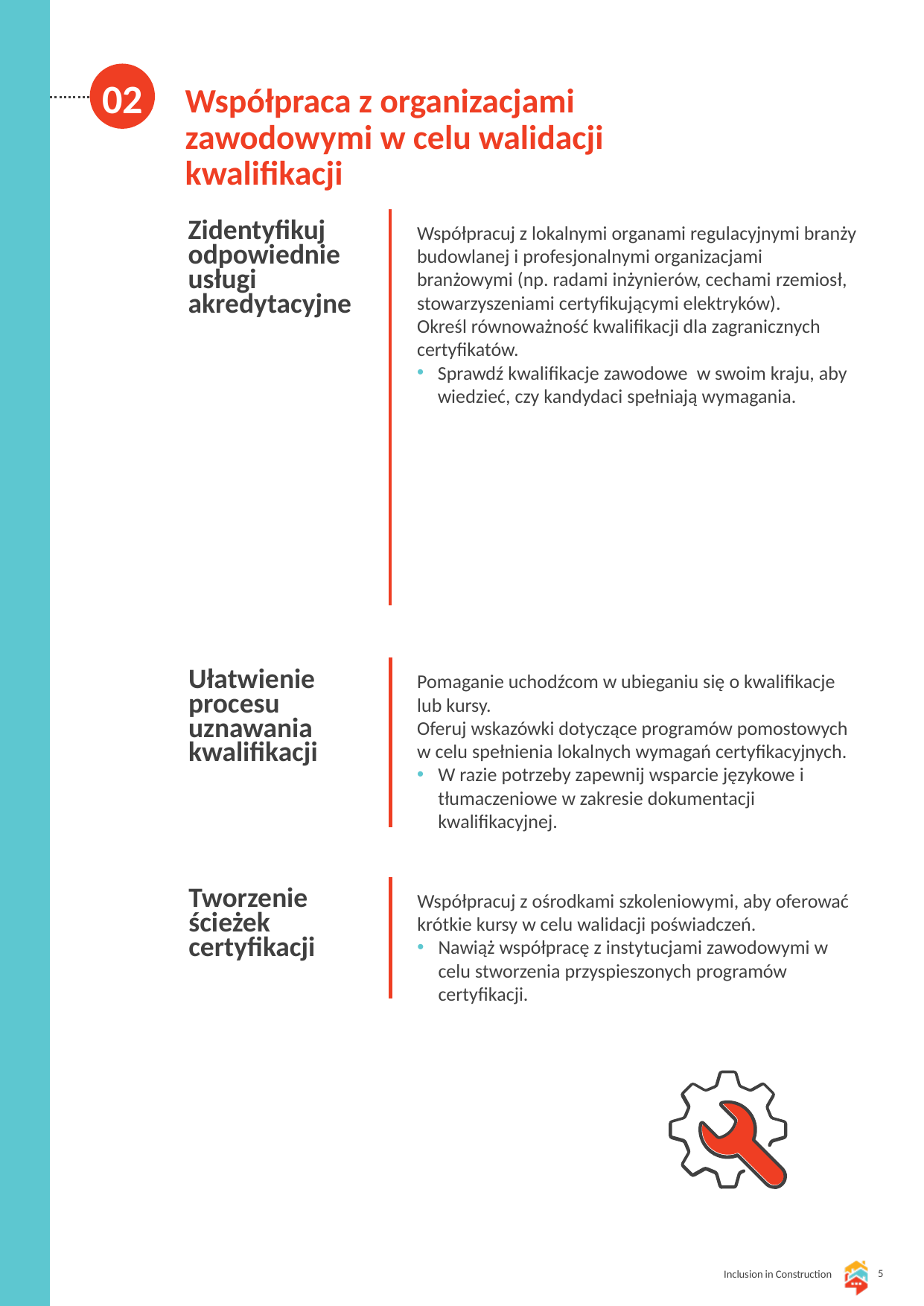

02
Współpraca z organizacjami zawodowymi w celu walidacji kwalifikacji
Zidentyfikuj odpowiednie usługi akredytacyjne
Współpracuj z lokalnymi organami regulacyjnymi branży budowlanej i profesjonalnymi organizacjami branżowymi (np. radami inżynierów, cechami rzemiosł, stowarzyszeniami certyfikującymi elektryków).
Określ równoważność kwalifikacji dla zagranicznych certyfikatów.
Sprawdź kwalifikacje zawodowe  w swoim kraju, aby wiedzieć, czy kandydaci spełniają wymagania.

Ułatwienie procesu uznawania kwalifikacji
Pomaganie uchodźcom w ubieganiu się o kwalifikacje lub kursy.
Oferuj wskazówki dotyczące programów pomostowych w celu spełnienia lokalnych wymagań certyfikacyjnych.
W razie potrzeby zapewnij wsparcie językowe i tłumaczeniowe w zakresie dokumentacji kwalifikacyjnej.
Tworzenie ścieżek certyfikacji
Współpracuj z ośrodkami szkoleniowymi, aby oferować krótkie kursy w celu walidacji poświadczeń.
Nawiąż współpracę z instytucjami zawodowymi w celu stworzenia przyspieszonych programów certyfikacji.

5